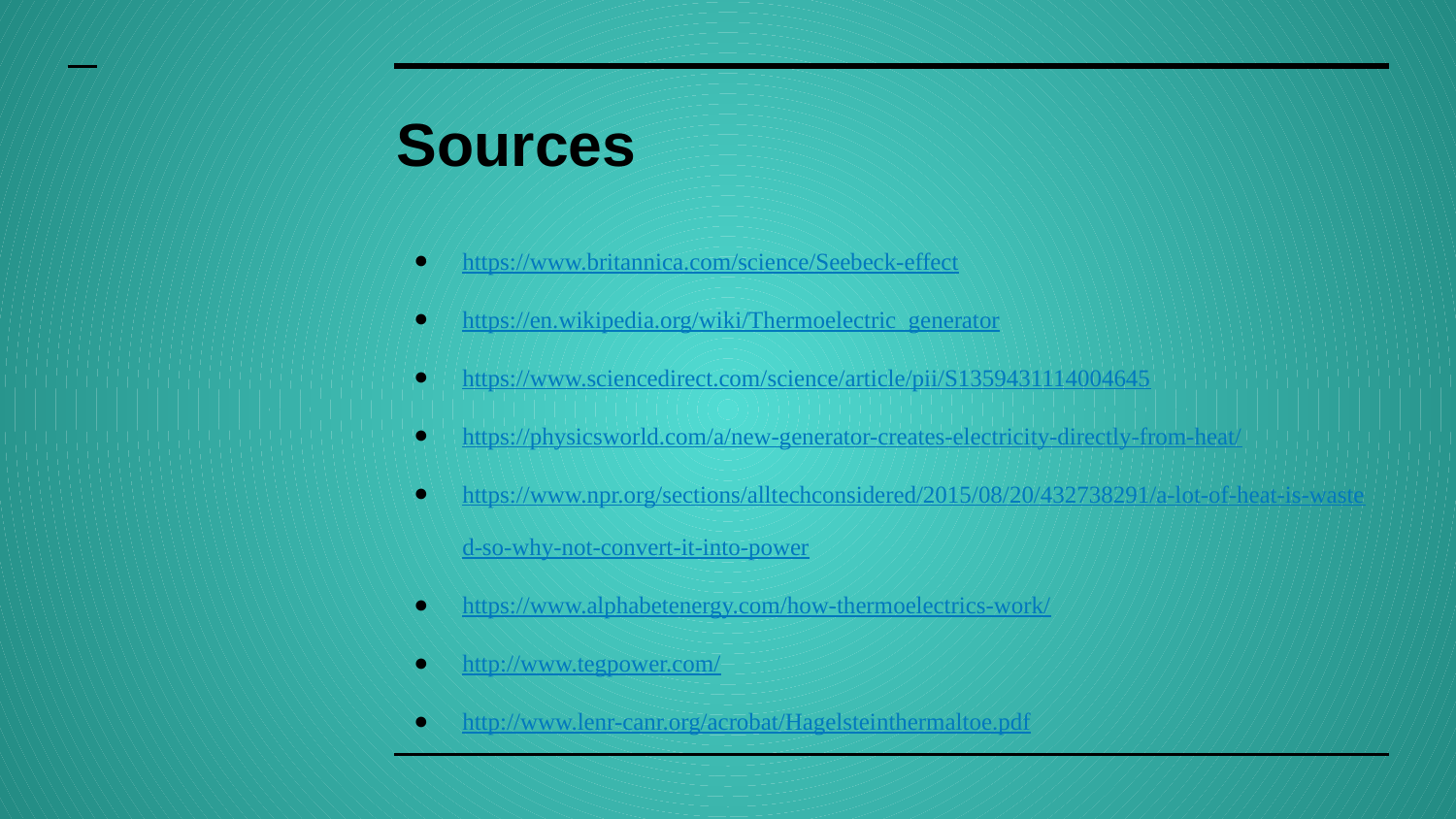

# Sources
https://www.britannica.com/science/Seebeck-effect
https://en.wikipedia.org/wiki/Thermoelectric_generator
https://www.sciencedirect.com/science/article/pii/S1359431114004645
https://physicsworld.com/a/new-generator-creates-electricity-directly-from-heat/
https://www.npr.org/sections/alltechconsidered/2015/08/20/432738291/a-lot-of-heat-is-wasted-so-why-not-convert-it-into-power
https://www.alphabetenergy.com/how-thermoelectrics-work/
http://www.tegpower.com/
http://www.lenr-canr.org/acrobat/Hagelsteinthermaltoe.pdf